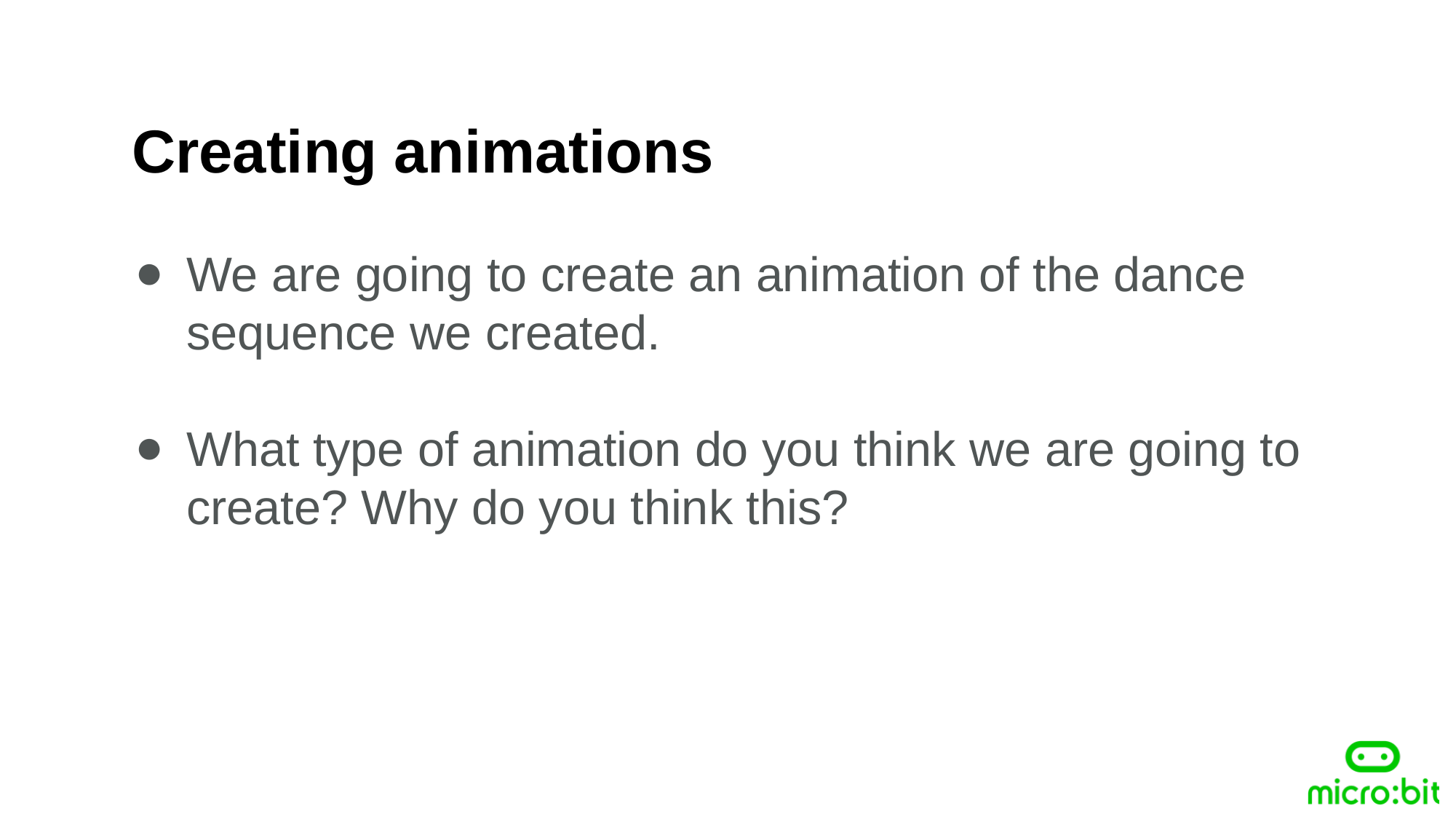

Creating animations

We are going to create an animation of the dance sequence we created.

What type of animation do you think we are going to create? Why do you think this?